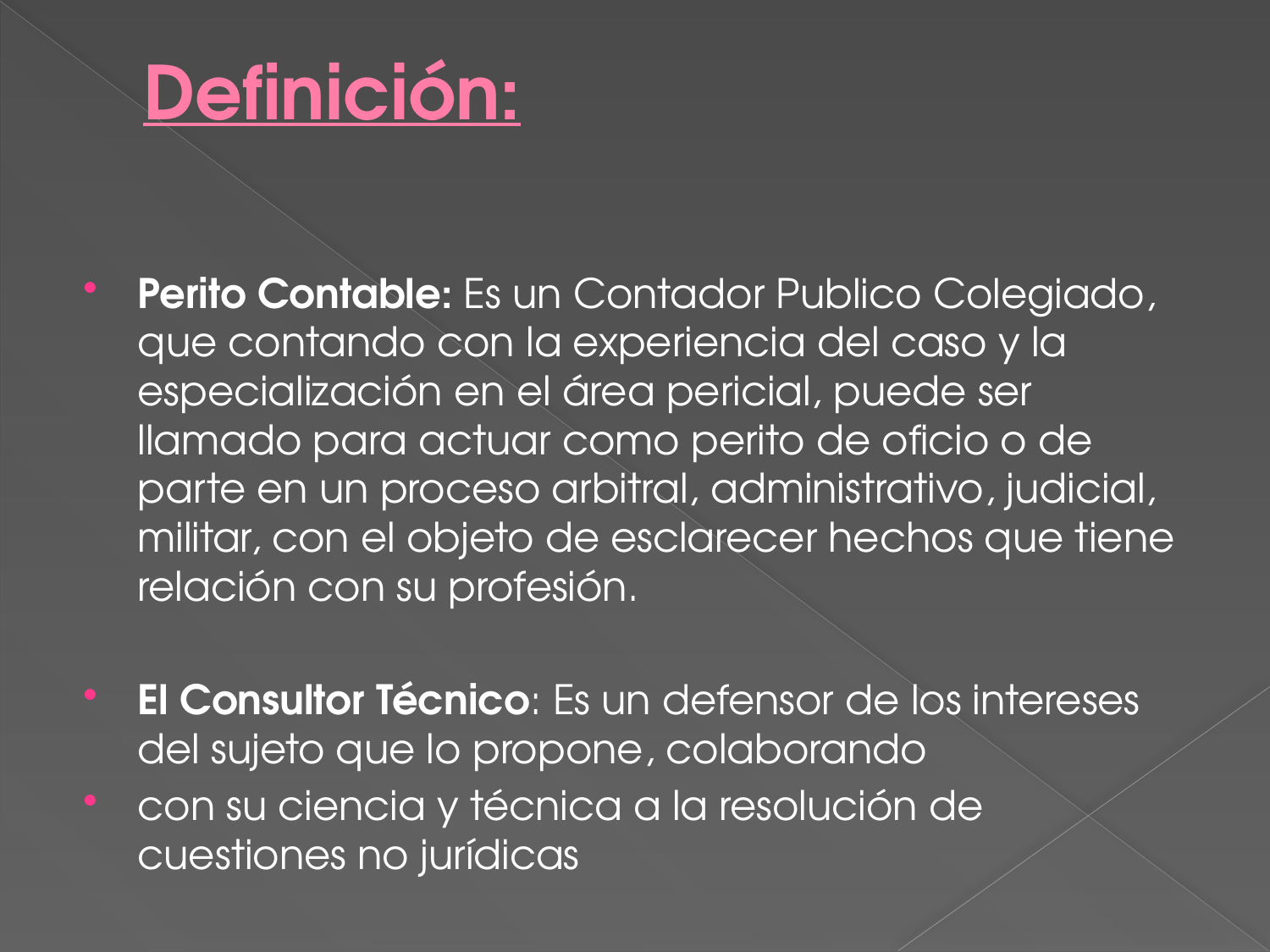

# Definición:
Perito Contable: Es un Contador Publico Colegiado, que contando con la experiencia del caso y la especialización en el área pericial, puede ser llamado para actuar como perito de oficio o de parte en un proceso arbitral, administrativo, judicial, militar, con el objeto de esclarecer hechos que tiene relación con su profesión.

El Consultor Técnico: Es un defensor de los intereses del sujeto que lo propone, colaborando
con su ciencia y técnica a la resolución de cuestiones no jurídicas